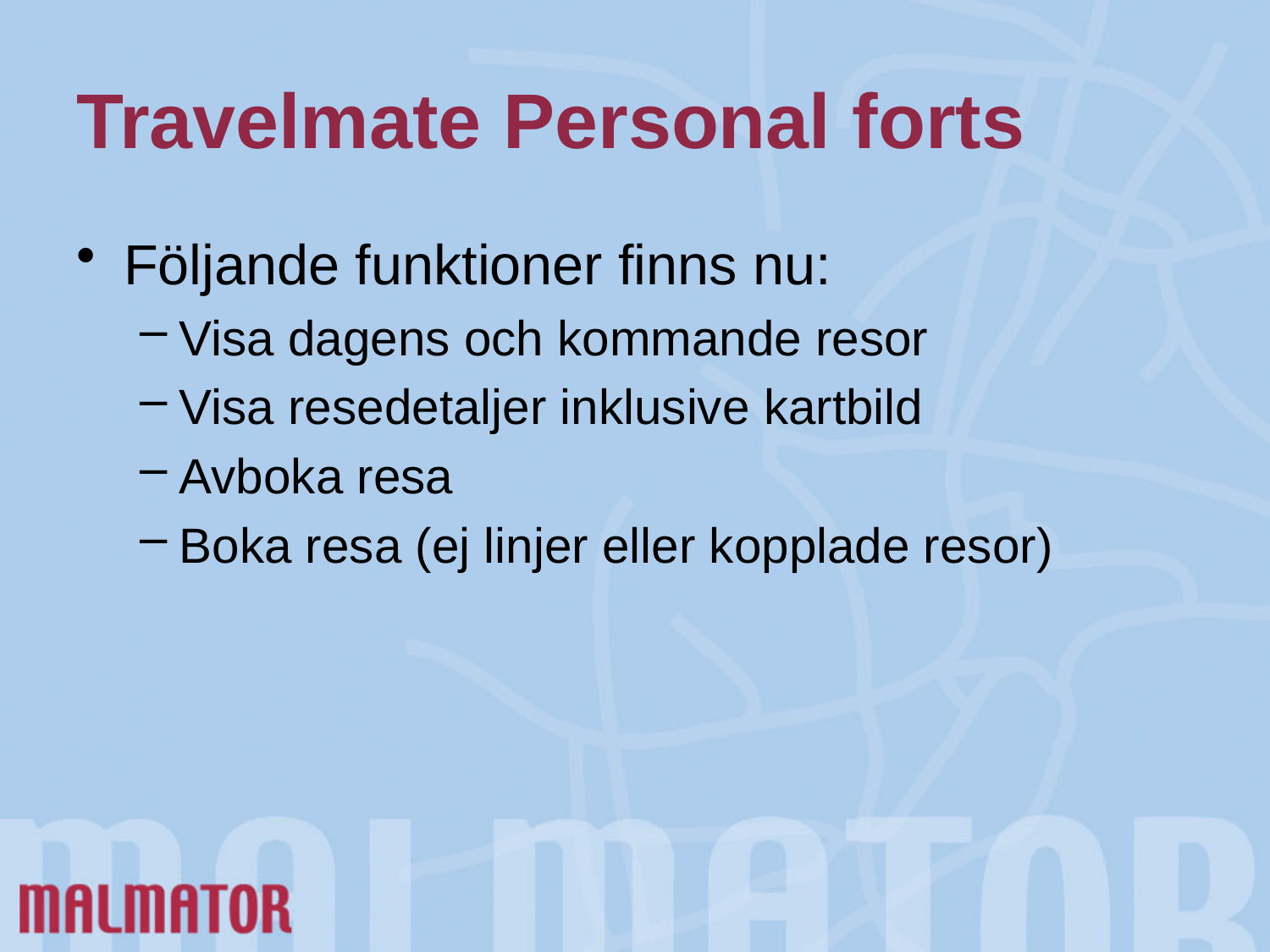

# Travelmate Personal forts
Följande funktioner finns nu:
Visa dagens och kommande resor
Visa resedetaljer inklusive kartbild
Avboka resa
Boka resa (ej linjer eller kopplade resor)